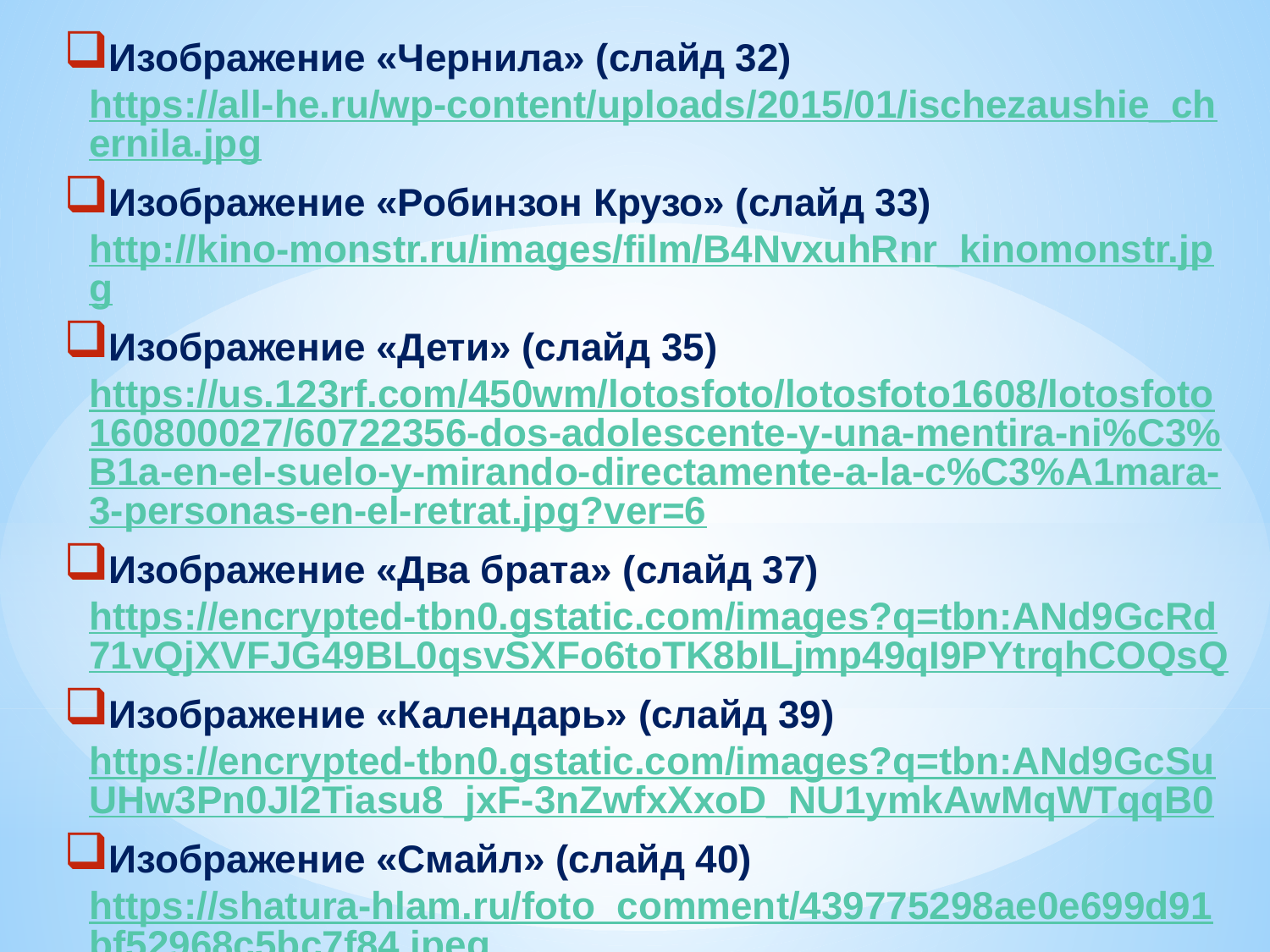

Изображение «Чернила» (слайд 32) https://all-he.ru/wp-content/uploads/2015/01/ischezaushie_chernila.jpg
Изображение «Робинзон Крузо» (слайд 33) http://kino-monstr.ru/images/film/B4NvxuhRnr_kinomonstr.jpg
Изображение «Дети» (слайд 35) https://us.123rf.com/450wm/lotosfoto/lotosfoto1608/lotosfoto160800027/60722356-dos-adolescente-y-una-mentira-ni%C3%B1a-en-el-suelo-y-mirando-directamente-a-la-c%C3%A1mara-3-personas-en-el-retrat.jpg?ver=6
Изображение «Два брата» (слайд 37) https://encrypted-tbn0.gstatic.com/images?q=tbn:ANd9GcRd71vQjXVFJG49BL0qsvSXFo6toTK8bILjmp49qI9PYtrqhCOQsQ
Изображение «Календарь» (слайд 39) https://encrypted-tbn0.gstatic.com/images?q=tbn:ANd9GcSuUHw3Pn0Jl2Tiasu8_jxF-3nZwfxXxoD_NU1ymkAwMqWTqqB0
Изображение «Смайл» (слайд 40) https://shatura-hlam.ru/foto_comment/439775298ae0e699d91bf52968c5bc7f84.jpeg